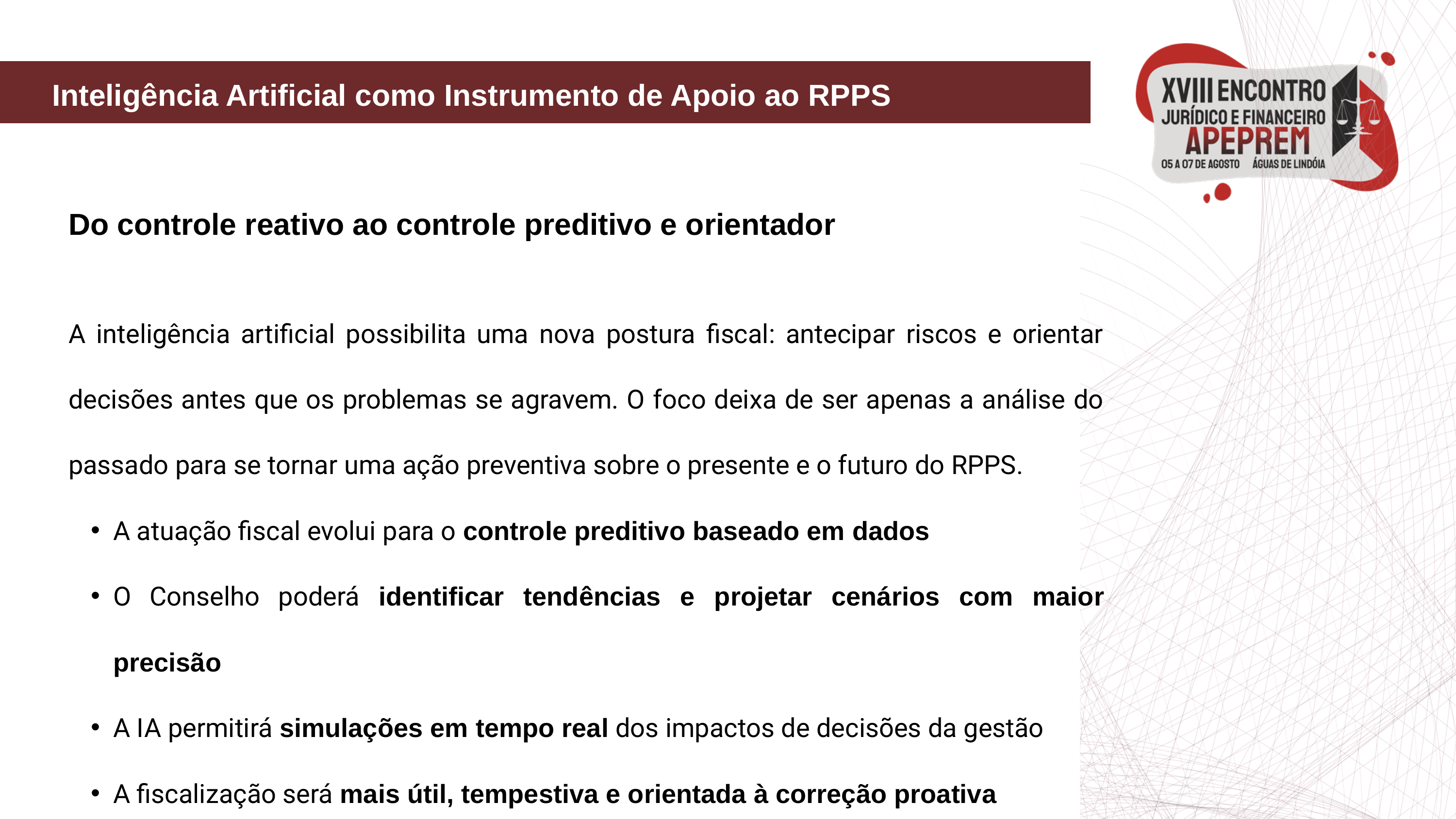

Inteligência Artificial como Instrumento de Apoio ao RPPS
Do controle reativo ao controle preditivo e orientador
A inteligência artificial possibilita uma nova postura fiscal: antecipar riscos e orientar decisões antes que os problemas se agravem. O foco deixa de ser apenas a análise do passado para se tornar uma ação preventiva sobre o presente e o futuro do RPPS.
A atuação fiscal evolui para o controle preditivo baseado em dados
O Conselho poderá identificar tendências e projetar cenários com maior precisão
A IA permitirá simulações em tempo real dos impactos de decisões da gestão
A fiscalização será mais útil, tempestiva e orientada à correção proativa